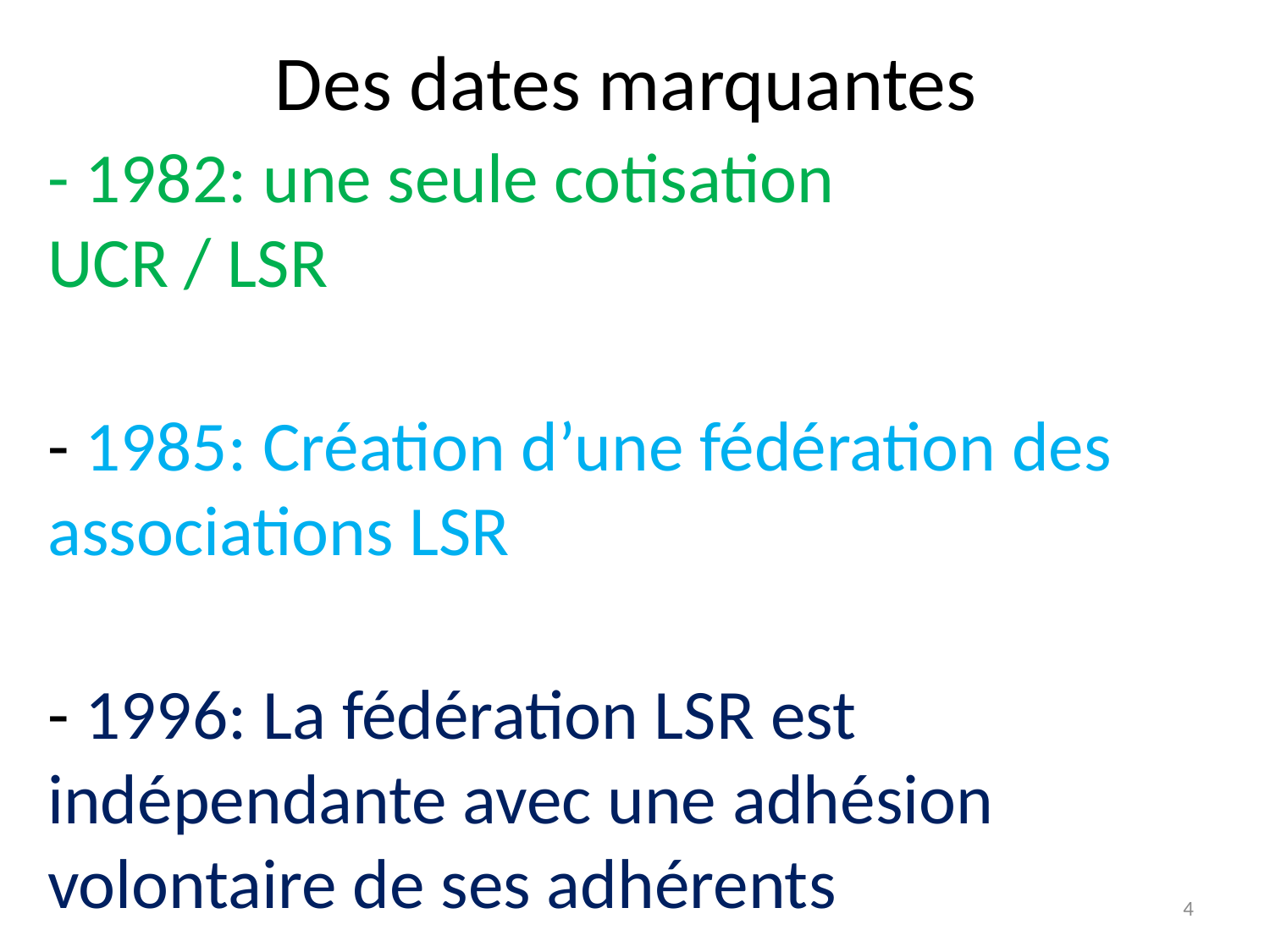

# Des dates marquantes
- 1982: une seule cotisation
UCR / LSR
- 1985: Création d’une fédération des associations LSR
- 1996: La fédération LSR est indépendante avec une adhésion volontaire de ses adhérents
4